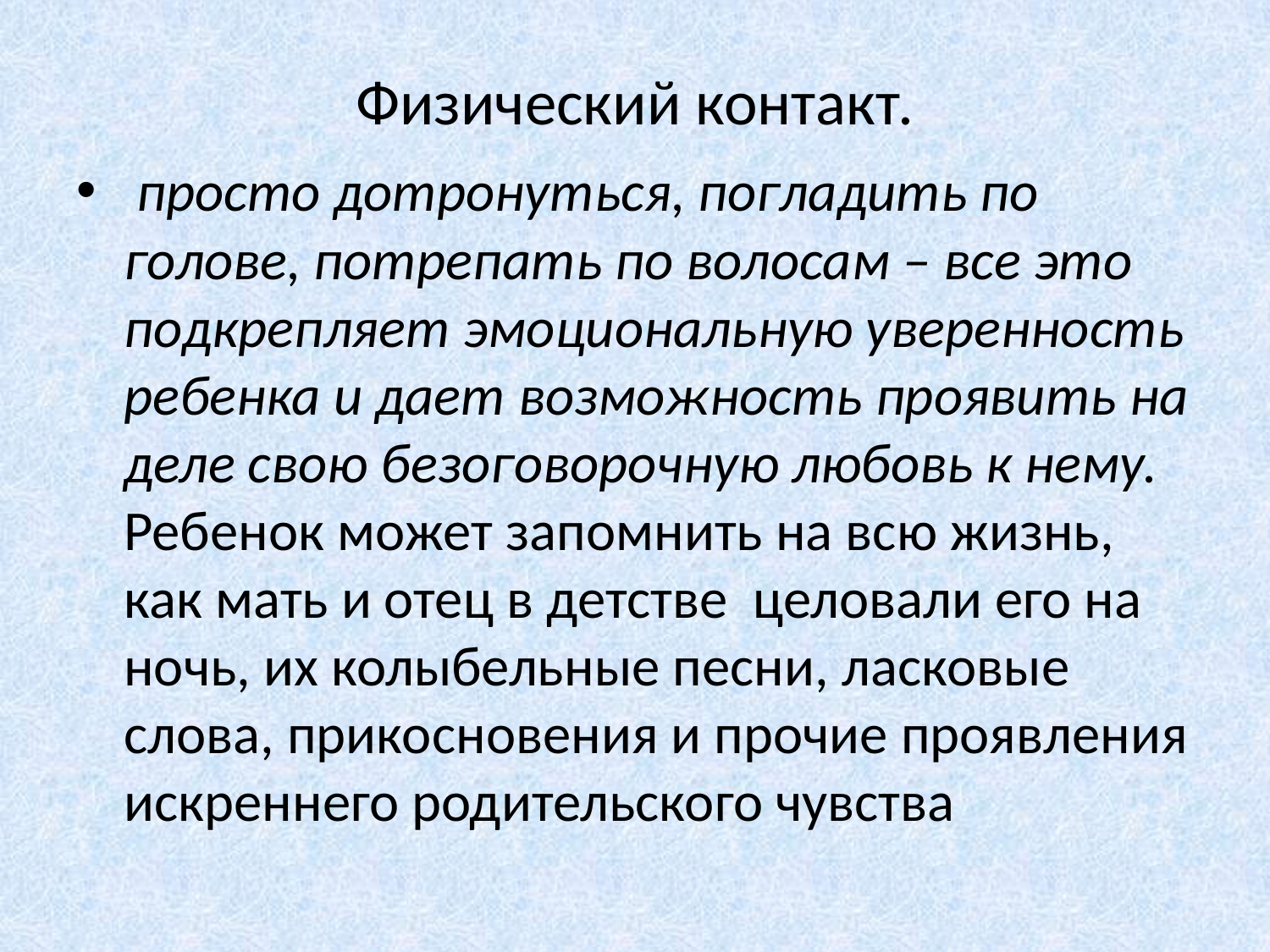

# Физический контакт.
 просто дотронуться, погладить по голове, потрепать по волосам – все это подкрепляет эмоциональную уверенность ребенка и дает возможность проявить на деле свою безоговорочную любовь к нему. Ребенок может запомнить на всю жизнь, как мать и отец в детстве  целовали его на ночь, их колыбельные песни, ласковые слова, прикосновения и прочие проявления искреннего родительского чувства